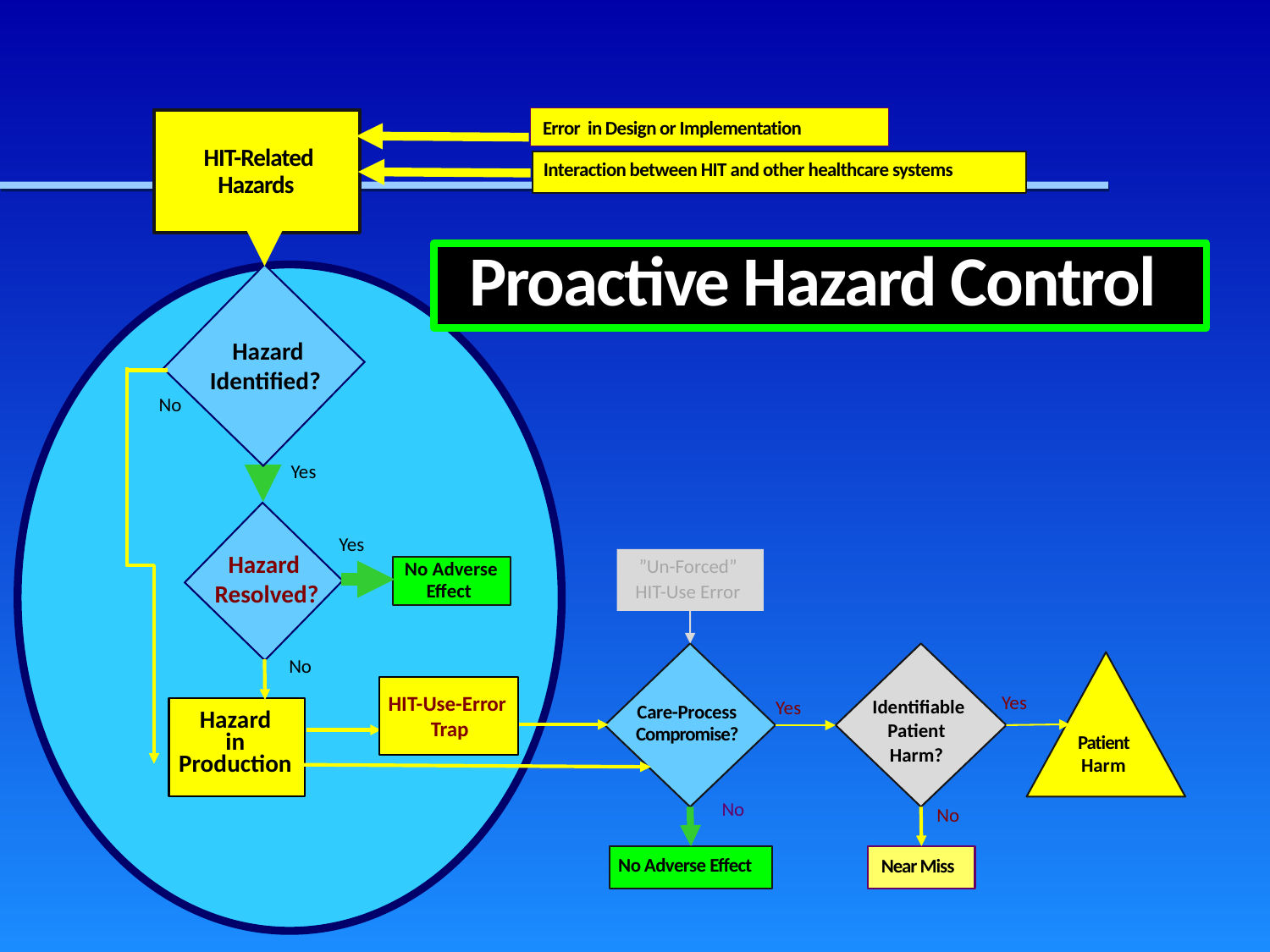

Error  in Design or Implementation

HIT-Related Hazards
Interaction between HIT and other healthcare systems

Proactive Hazard Control

Hazard Identified?

No
Yes

Yes
Hazard
Resolved?
”Un-Forced”
HIT-Use Error

No Adverse Effect

No

HIT-Use-Error
Trap
Yes
Use-Error Trap
Identifiable Patient
Harm?
Yes
Care-Process
Compromise?

 Hazard
 in
Production

Patient
Harm

No
No

No Adverse Effect
Near Miss